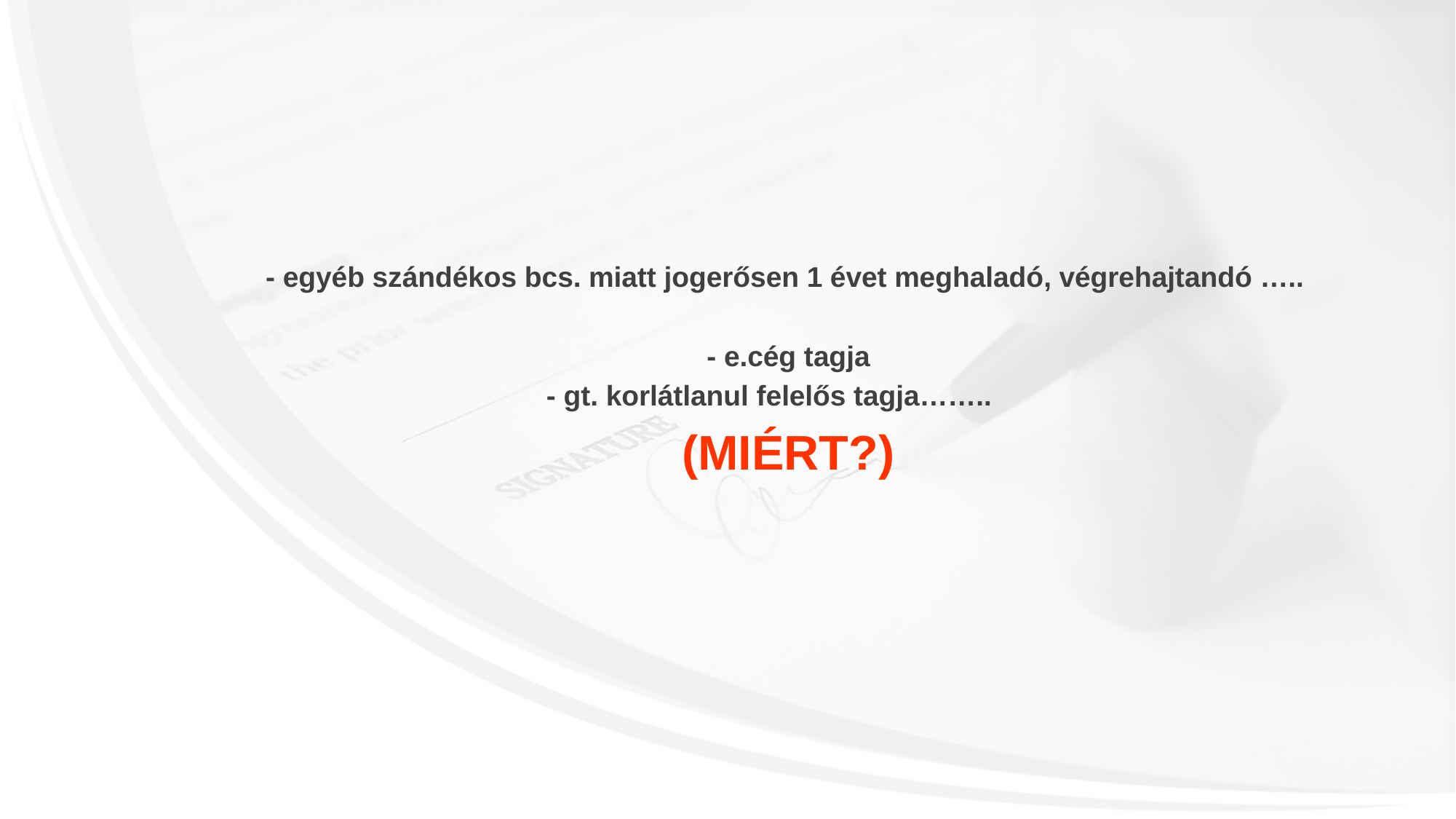

- egyéb szándékos bcs. miatt jogerősen 1 évet meghaladó, végrehajtandó …..

	- e.cég tagja
	- gt. korlátlanul felelős tagja……..
	(MIÉRT?)